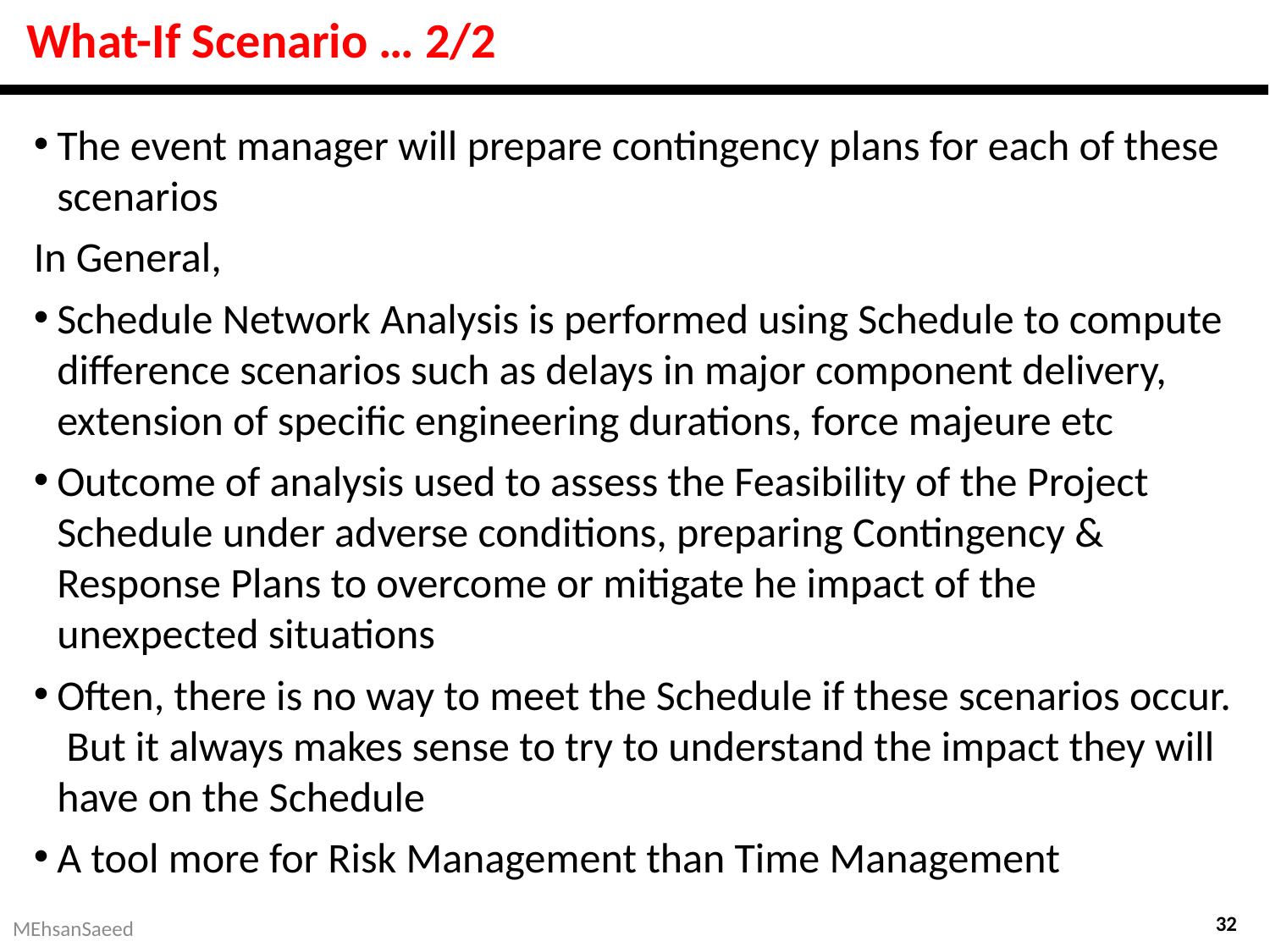

# What-If Scenario … 2/2
The event manager will prepare contingency plans for each of these scenarios
In General,
Schedule Network Analysis is performed using Schedule to compute difference scenarios such as delays in major component delivery, extension of specific engineering durations, force majeure etc
Outcome of analysis used to assess the Feasibility of the Project Schedule under adverse conditions, preparing Contingency & Response Plans to overcome or mitigate he impact of the unexpected situations
Often, there is no way to meet the Schedule if these scenarios occur.  But it always makes sense to try to understand the impact they will have on the Schedule
A tool more for Risk Management than Time Management
32
MEhsanSaeed